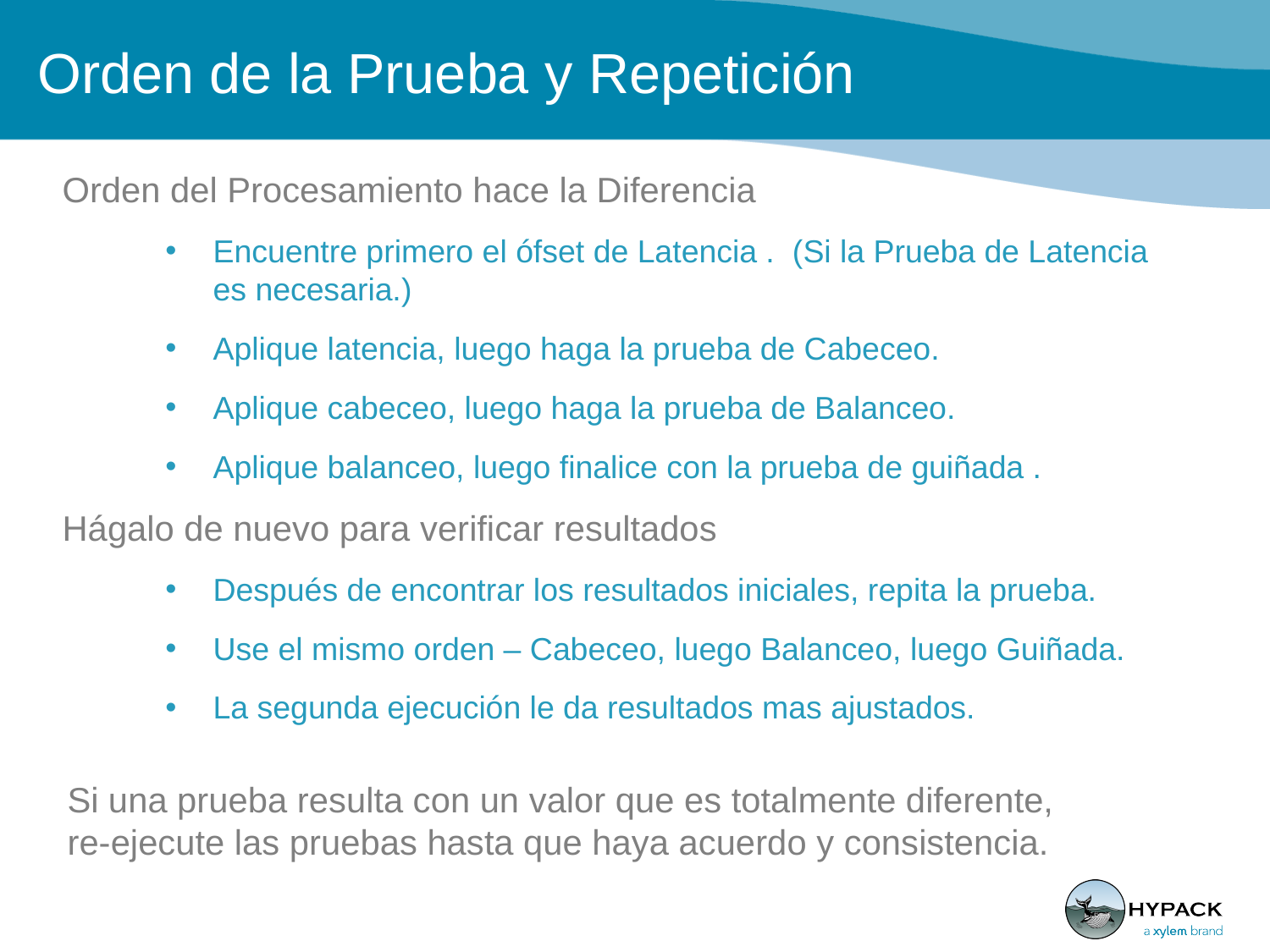

Orden de la Prueba y Repetición
Orden del Procesamiento hace la Diferencia
Encuentre primero el ófset de Latencia .  (Si la Prueba de Latencia es necesaria.)
Aplique latencia, luego haga la prueba de Cabeceo.
Aplique cabeceo, luego haga la prueba de Balanceo.
Aplique balanceo, luego finalice con la prueba de guiñada .
Hágalo de nuevo para verificar resultados
Después de encontrar los resultados iniciales, repita la prueba.
Use el mismo orden – Cabeceo, luego Balanceo, luego Guiñada.
La segunda ejecución le da resultados mas ajustados.
Si una prueba resulta con un valor que es totalmente diferente, re-ejecute las pruebas hasta que haya acuerdo y consistencia.